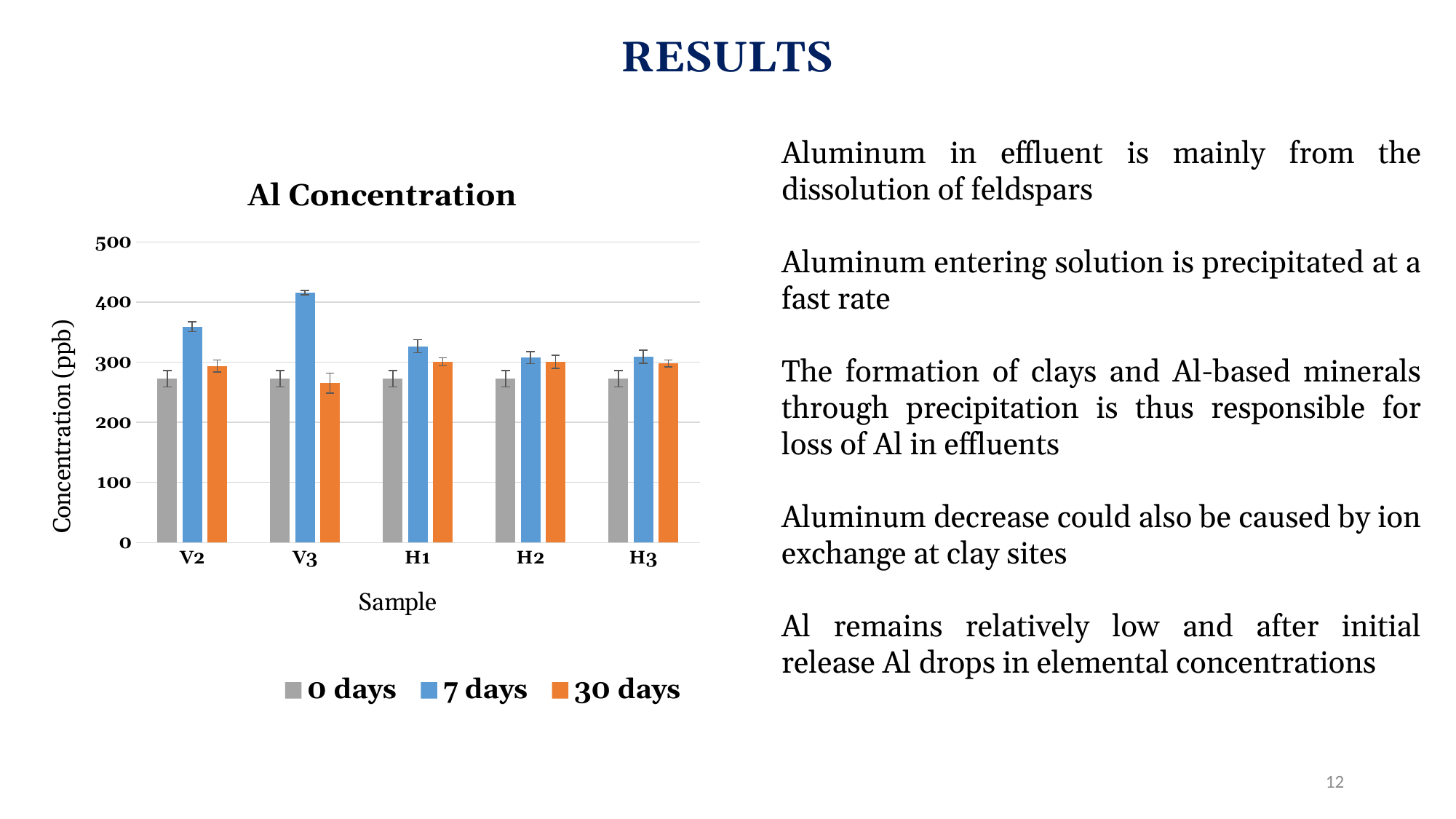

# RESULTS

### Chart: Al Concentration

| Category | 0 days | 7 days | 30 days |
|---|---|---|---|
| V2 | 272.652515 | 359.223595 | 293.972446 |
| V3 | 272.652515 | 415.83601999999996 | 265.235978 |
| H1 | 272.652515 | 326.73803399999997 | 300.782326 |
| H2 | 272.652515 | 307.672303 | 300.949397 |
| H3 | 272.652515 | 309.525666 | 298.332619 |
Aluminum in effluent is mainly from the dissolution of feldspars

Aluminum entering solution is precipitated at a fast rate

The formation of clays and Al-based minerals through precipitation is thus responsible for loss of Al in effluents

Aluminum decrease could also be caused by ion exchange at clay sites

Al remains relatively low and after initial release Al drops in elemental concentrations

12